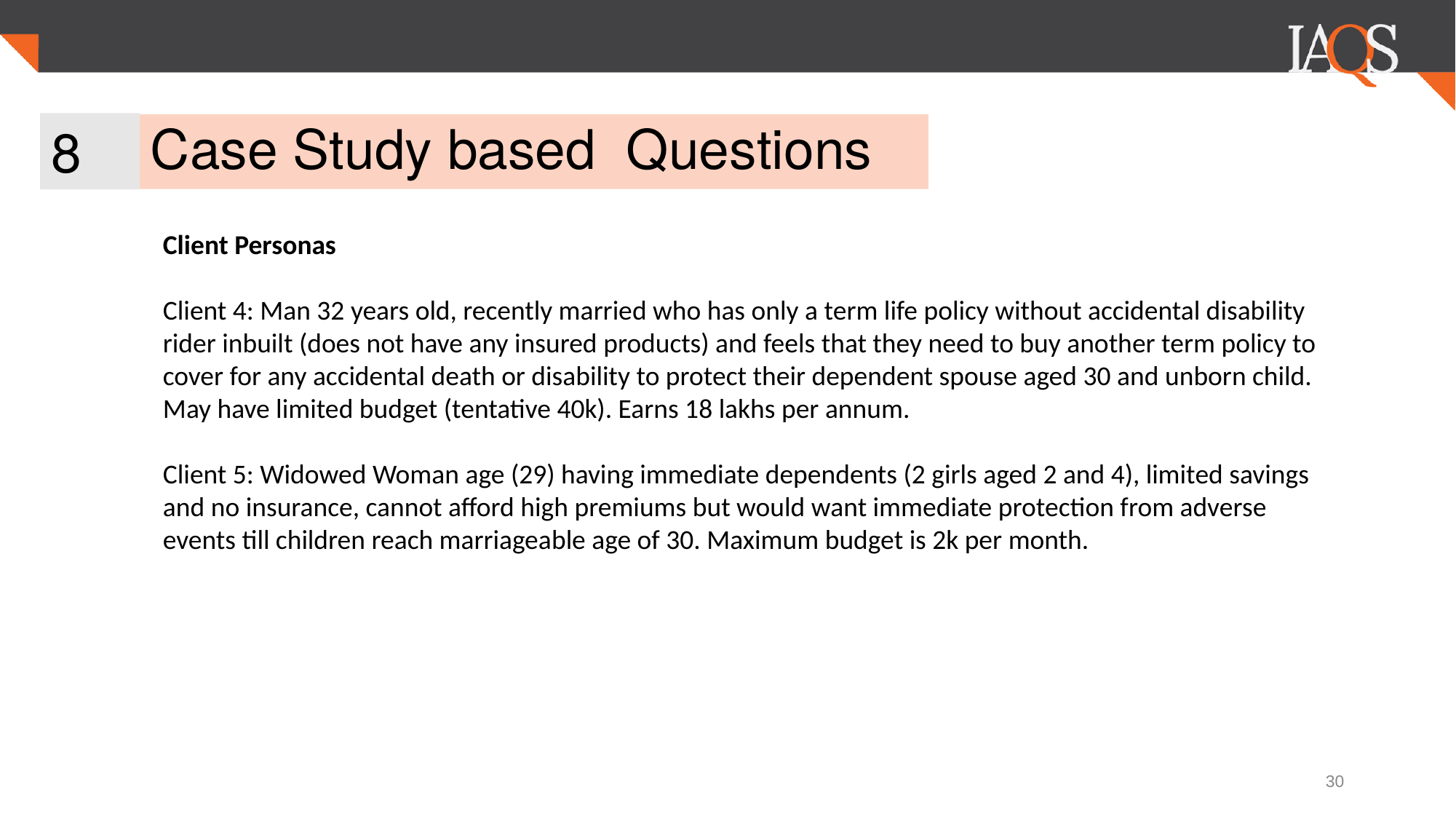

8
# Case Study based  Questions

Client Personas

Client 4: Man 32 years old, recently married who has only a term life policy without accidental disability rider inbuilt (does not have any insured products) and feels that they need to buy another term policy to cover for any accidental death or disability to protect their dependent spouse aged 30 and unborn child. May have limited budget (tentative 40k). Earns 18 lakhs per annum.

Client 5: Widowed Woman age (29) having immediate dependents (2 girls aged 2 and 4), limited savings and no insurance, cannot afford high premiums but would want immediate protection from adverse events till children reach marriageable age of 30. Maximum budget is 2k per month.
30